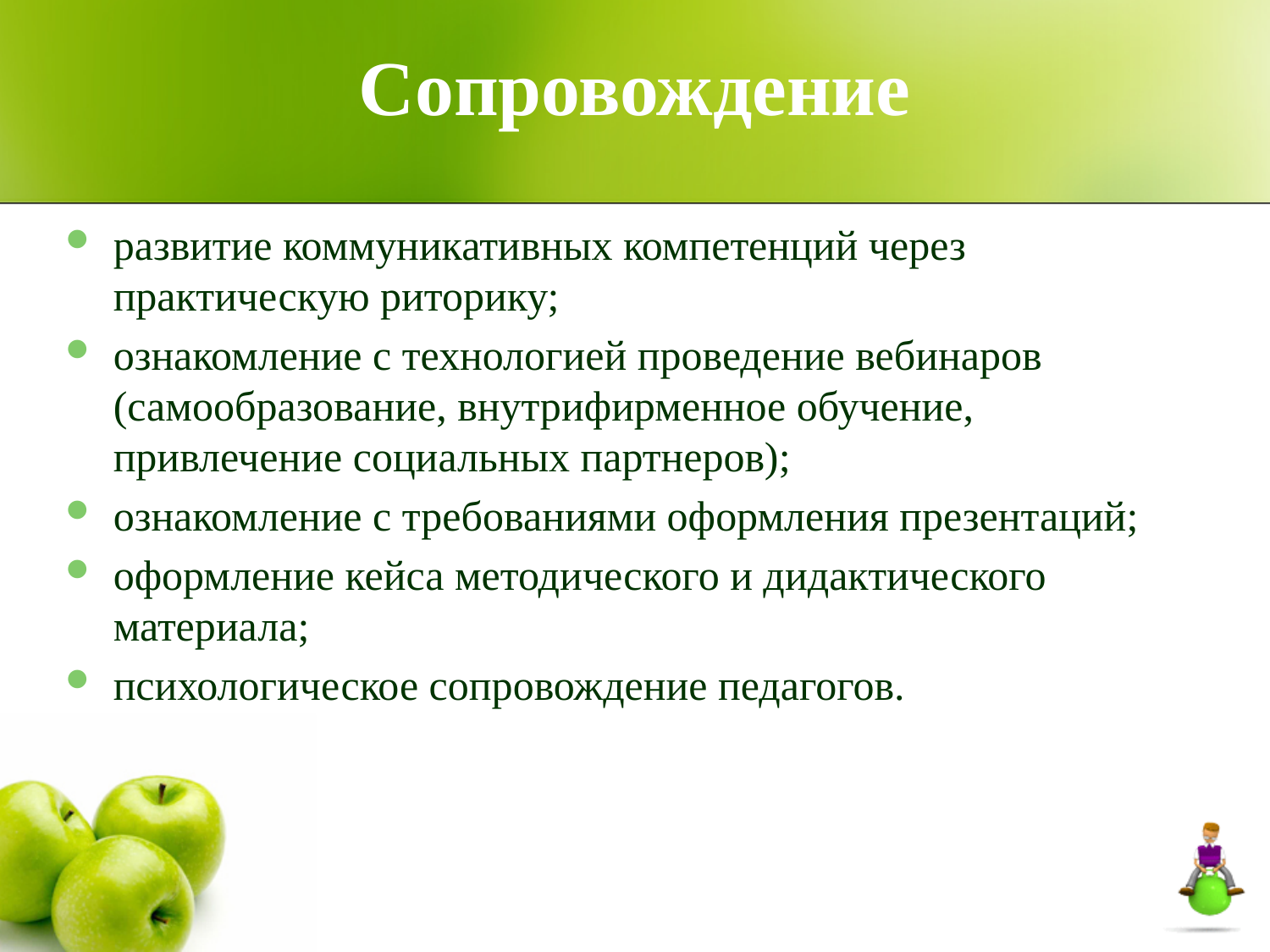

# Сопровождение
развитие коммуникативных компетенций через практическую риторику;
ознакомление с технологией проведение вебинаров (самообразование, внутрифирменное обучение, привлечение социальных партнеров);
ознакомление с требованиями оформления презентаций;
оформление кейса методического и дидактического материала;
психологическое сопровождение педагогов.